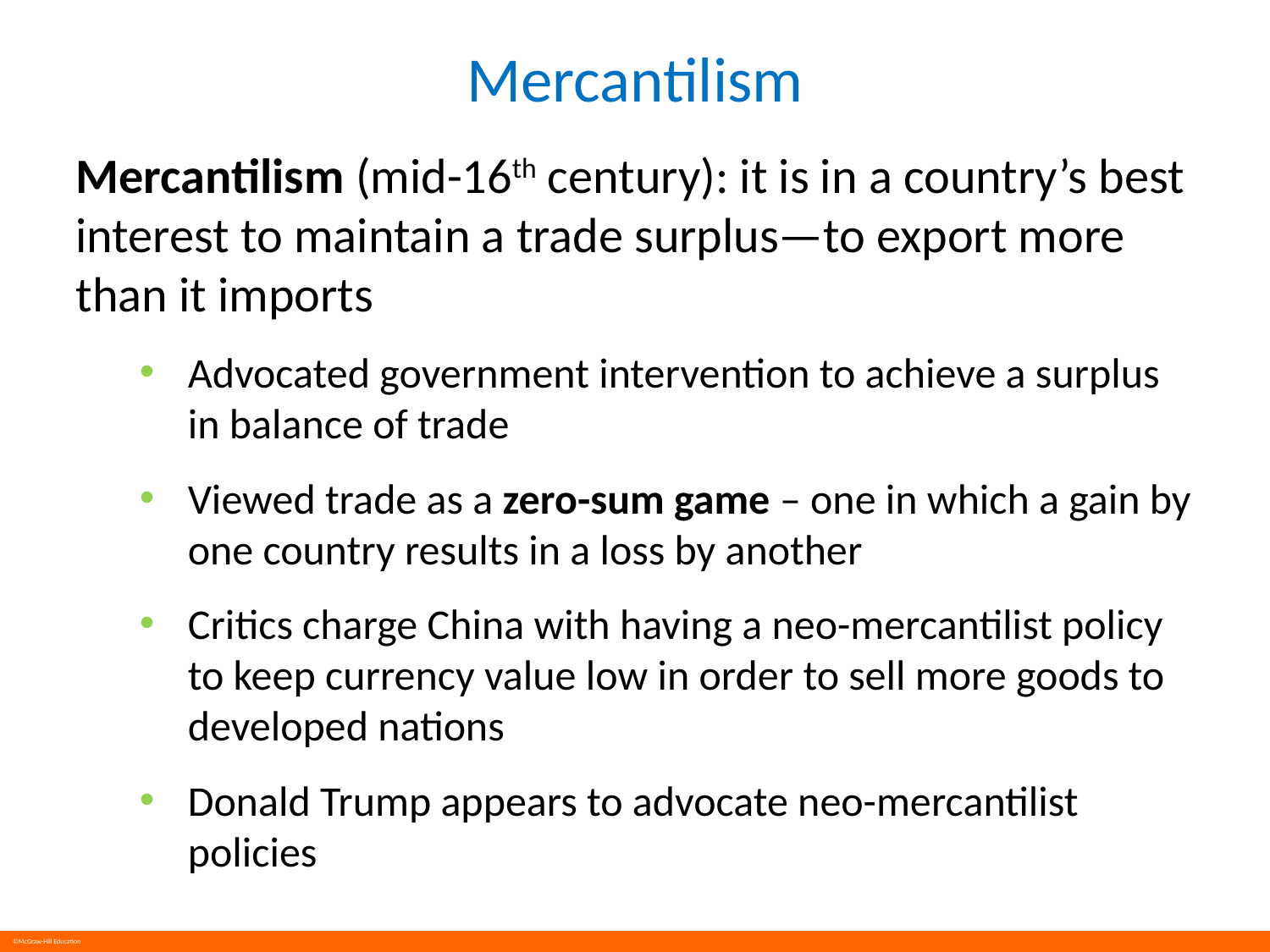

# Mercantilism
Mercantilism (mid-16th century): it is in a country’s best interest to maintain a trade surplus—to export more than it imports
Advocated government intervention to achieve a surplus in balance of trade
Viewed trade as a zero-sum game – one in which a gain by one country results in a loss by another
Critics charge China with having a neo-mercantilist policy to keep currency value low in order to sell more goods to developed nations
Donald Trump appears to advocate neo-mercantilist policies